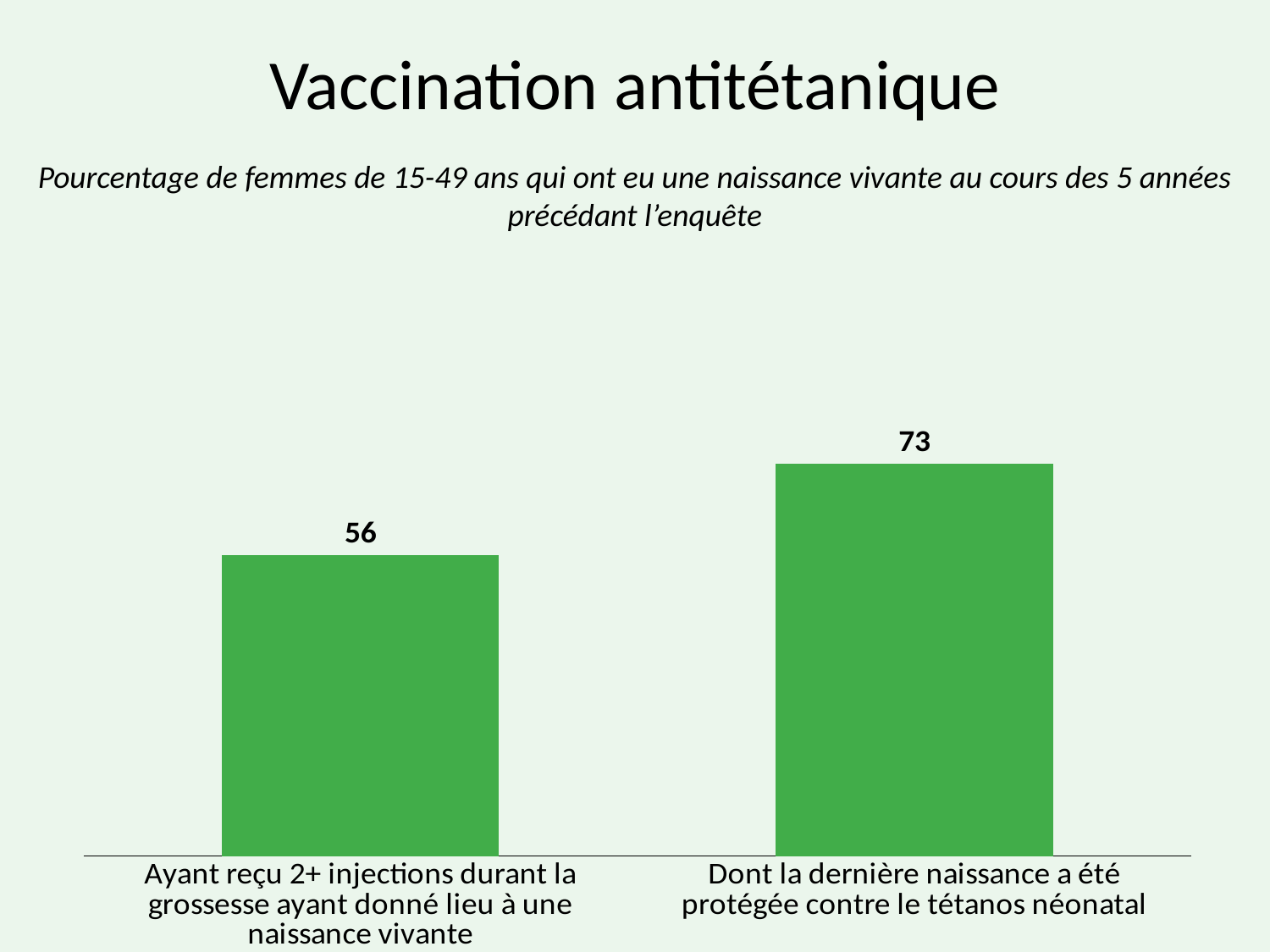

# Vaccination antitétanique
Pourcentage de femmes de 15-49 ans qui ont eu une naissance vivante au cours des 5 années précédant l’enquête

### Chart

| Category | Series 1 |
|---|---|
| Ayant reçu 2+ injections durant la grossesse ayant donné lieu à une naissance vivante | 56.0 |
| Dont la dernière naissance a été protégée contre le tétanos néonatal | 73.0 |